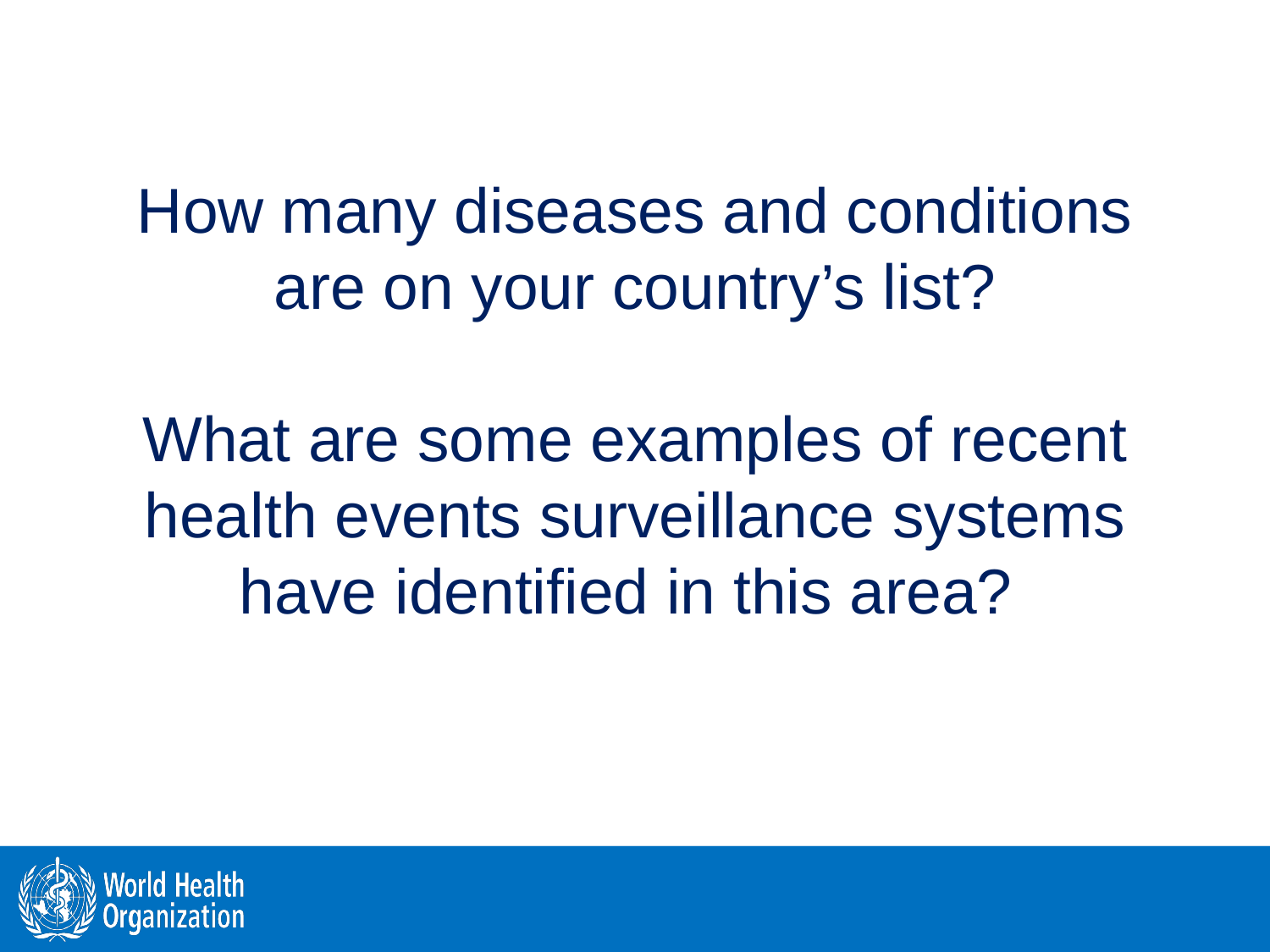

# How many diseases and conditions are on your country’s list? What are some examples of recent health events surveillance systems have identified in this area?